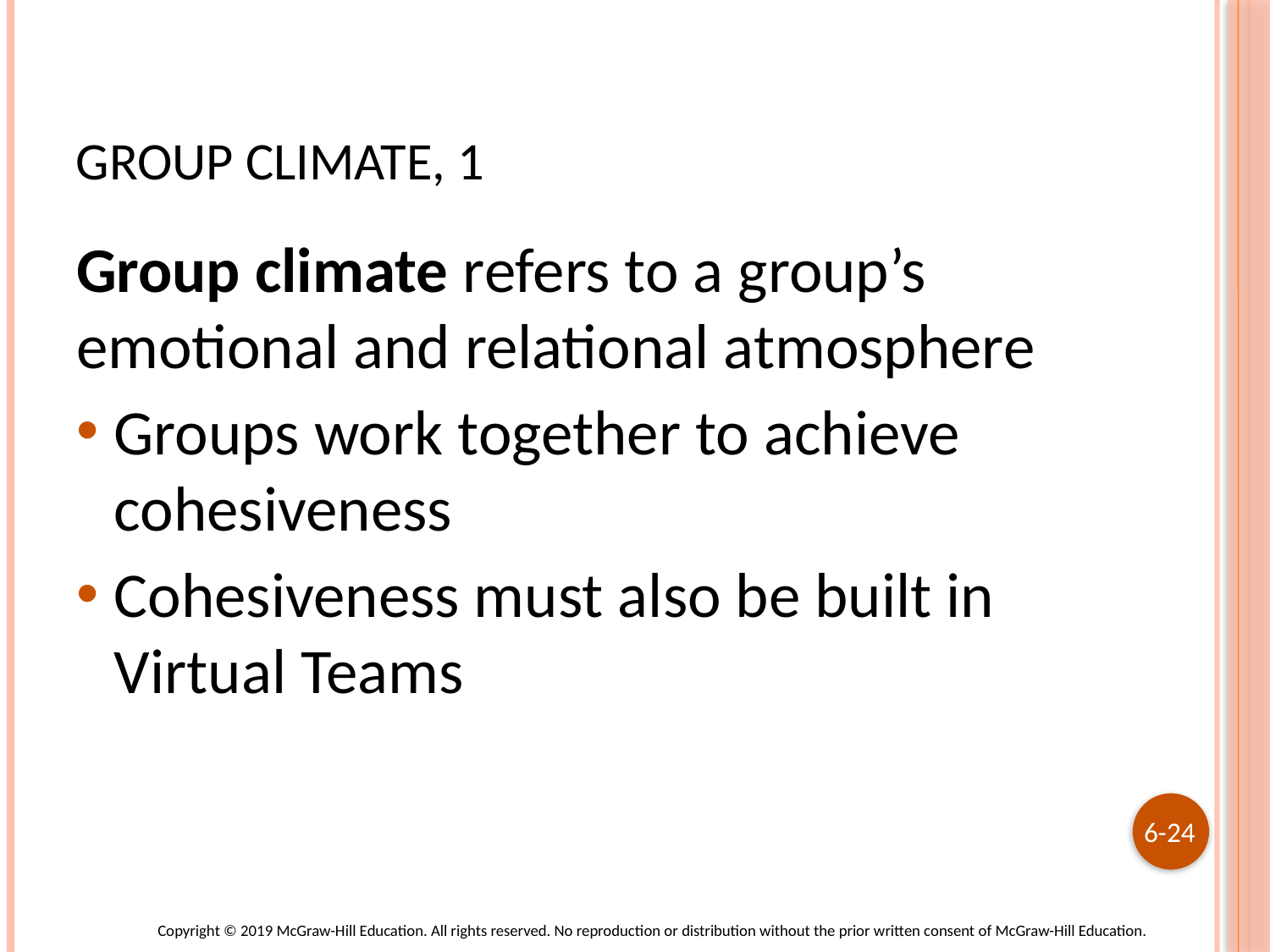

# Group Climate, 1
Group climate refers to a group’s emotional and relational atmosphere
Groups work together to achieve cohesiveness
Cohesiveness must also be built in Virtual Teams